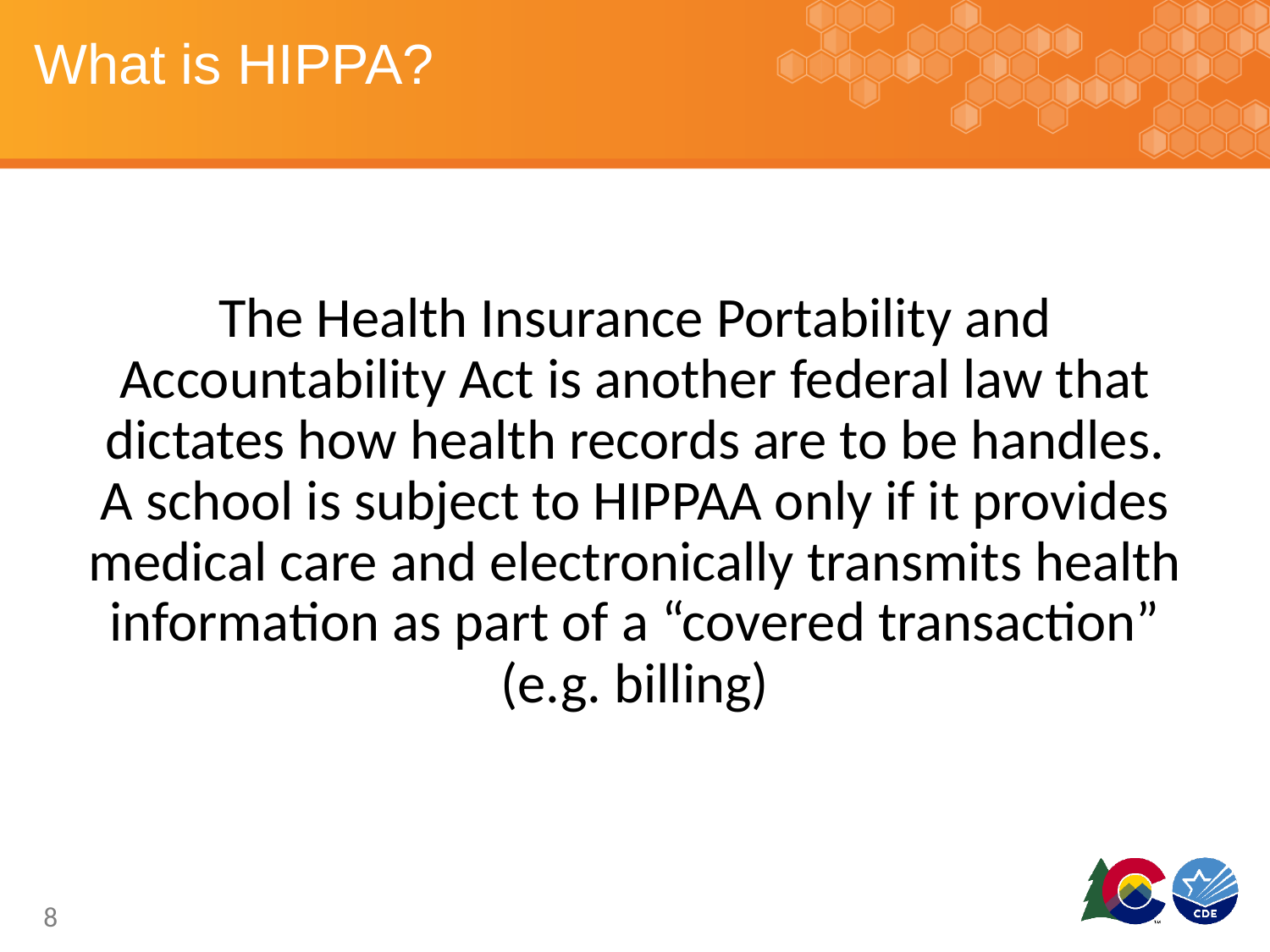

# What is HIPPA?

The Health Insurance Portability and Accountability Act is another federal law that dictates how health records are to be handles. A school is subject to HIPPAA only if it provides medical care and electronically transmits health information as part of a “covered transaction” (e.g. billing)

8